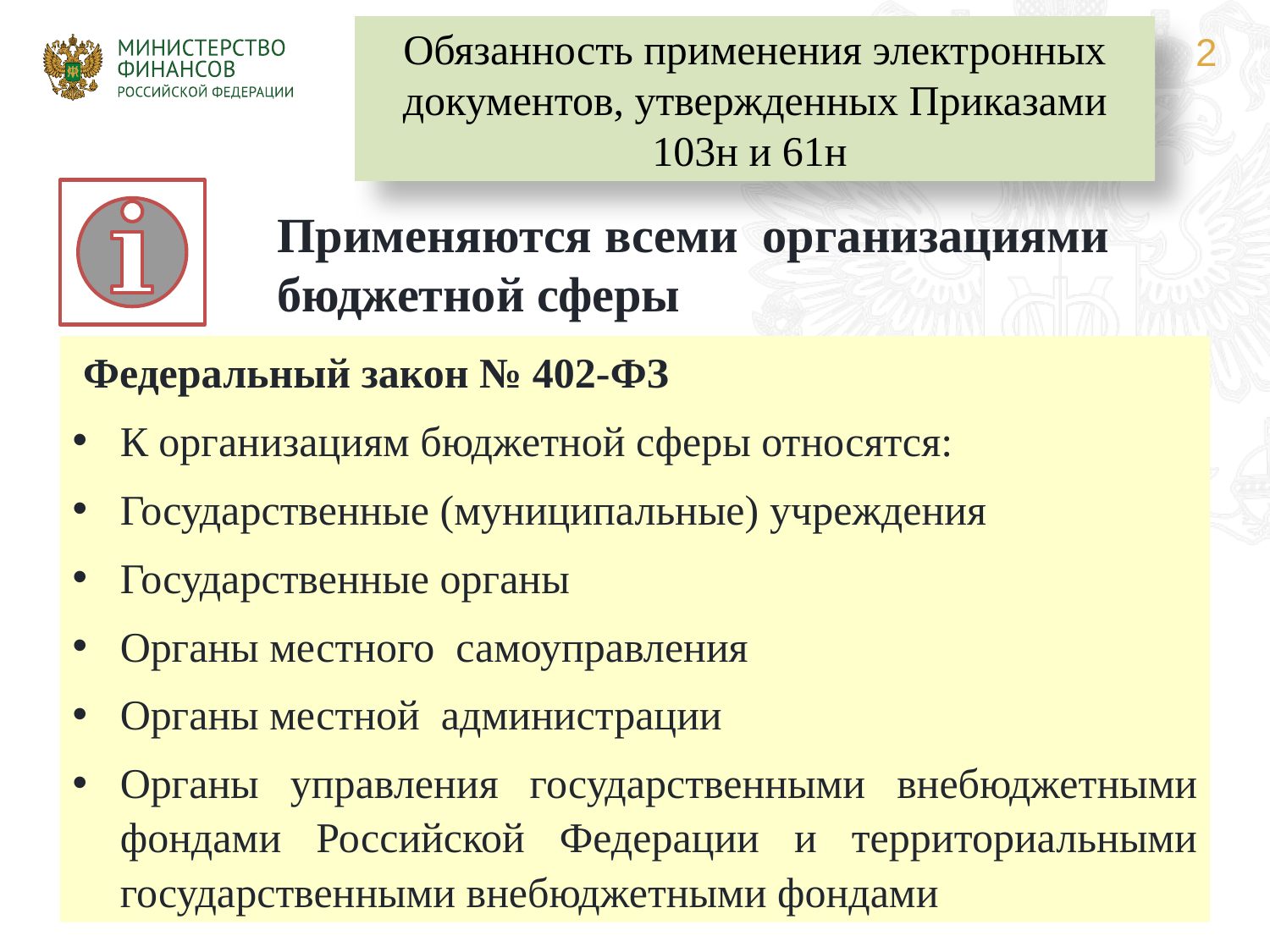

Обязанность применения электронных документов, утвержденных Приказами 103н и 61н

Применяются всеми  организациями   бюджетной сферы
 Федеральный закон № 402-ФЗ
К организациям бюджетной сферы относятся:
Государственные (муниципальные) учреждения
Государственные органы
Органы местного  самоуправления
Органы местной  администрации
Органы управления государственными внебюджетными фондами Российской Федерации и территориальными государственными внебюджетными фондами